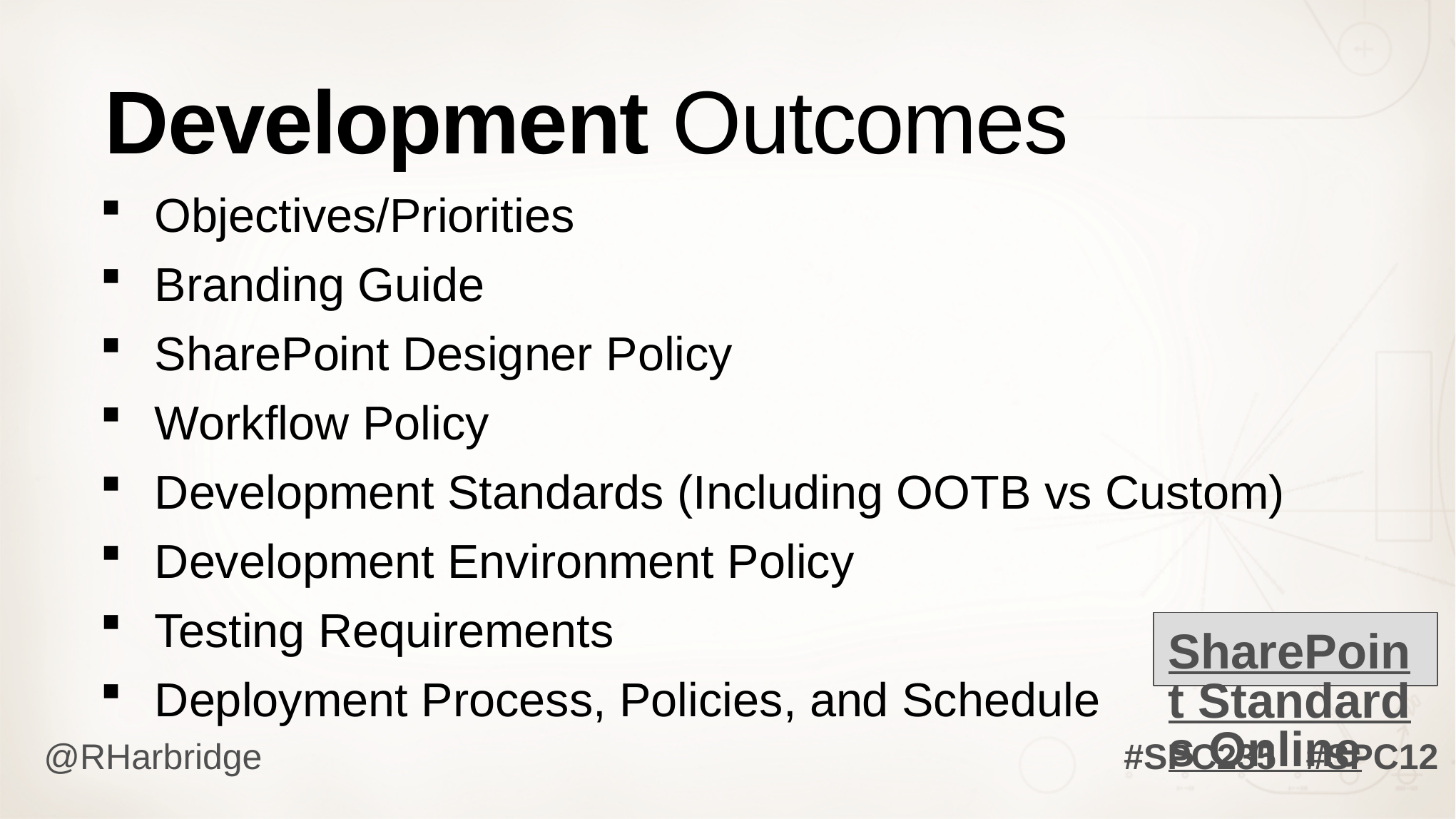

Development Outcomes
Objectives/Priorities
Branding Guide
SharePoint Designer Policy
Workflow Policy
Development Standards (Including OOTB vs Custom)
Development Environment Policy
Testing Requirements
Deployment Process, Policies, and Schedule
SharePoint Standards Online